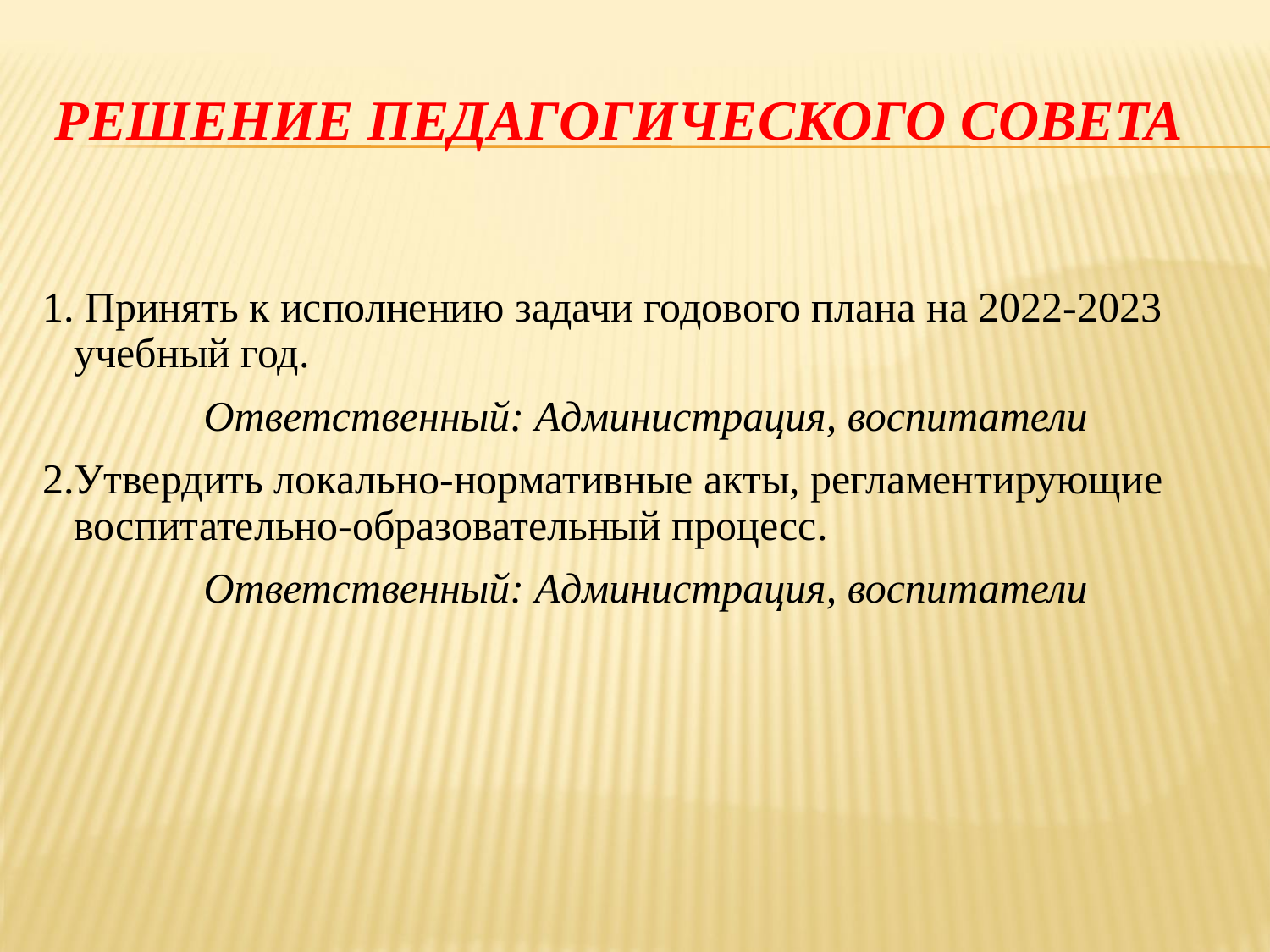

# РЕШЕНИЕ ПЕДАГОГИЧЕСКОГО СОВЕТА
1. Принять к исполнению задачи годового плана на 2022-2023 учебный год.
Ответственный: Администрация, воспитатели
2.Утвердить локально-нормативные акты, регламентирующие воспитательно-образовательный процесс.
Ответственный: Администрация, воспитатели